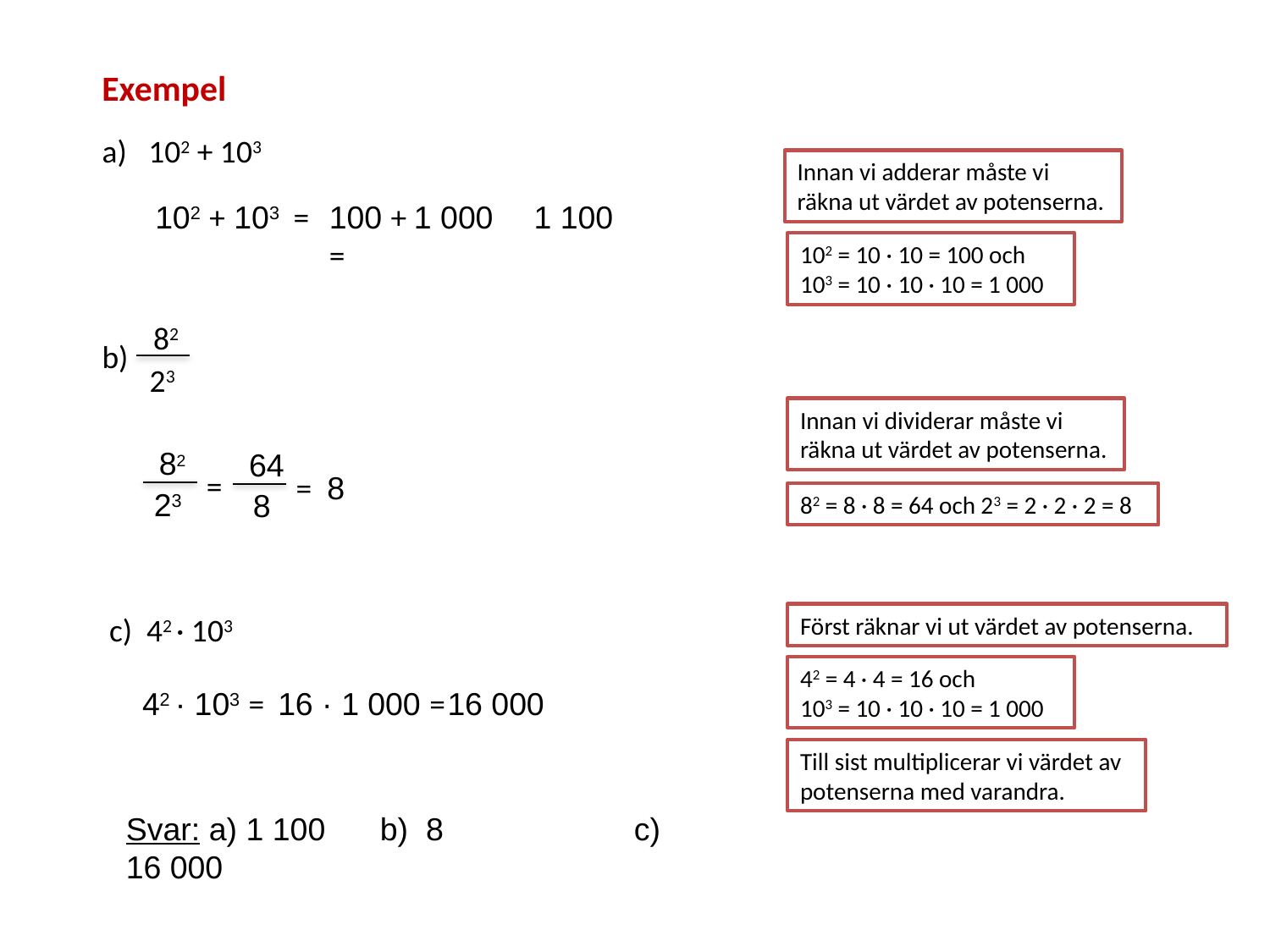

Exempel
a)   102 + 103
Innan vi adderar måste vi räkna ut värdet av potenserna.
102 + 103  =
100 + 1 000   =
1 100
102 = 10 · 10 = 100 och 103 = 10 · 10 · 10 = 1 000
 82
23
b)
Innan vi dividerar måste vi räkna ut värdet av potenserna.
82
 23
=
64
 8
=
8
82 = 8 · 8 = 64 och 23 = 2 · 2 · 2 = 8
c)  42 · 103
Först räknar vi ut värdet av potenserna.
42 = 4 · 4 = 16 och
103 = 10 · 10 · 10 = 1 000
42 · 103 =
16 · 1 000 =
16 000
Till sist multiplicerar vi värdet av potenserna med varandra.
Svar: a) 1 100	b)  8		c)  16 000